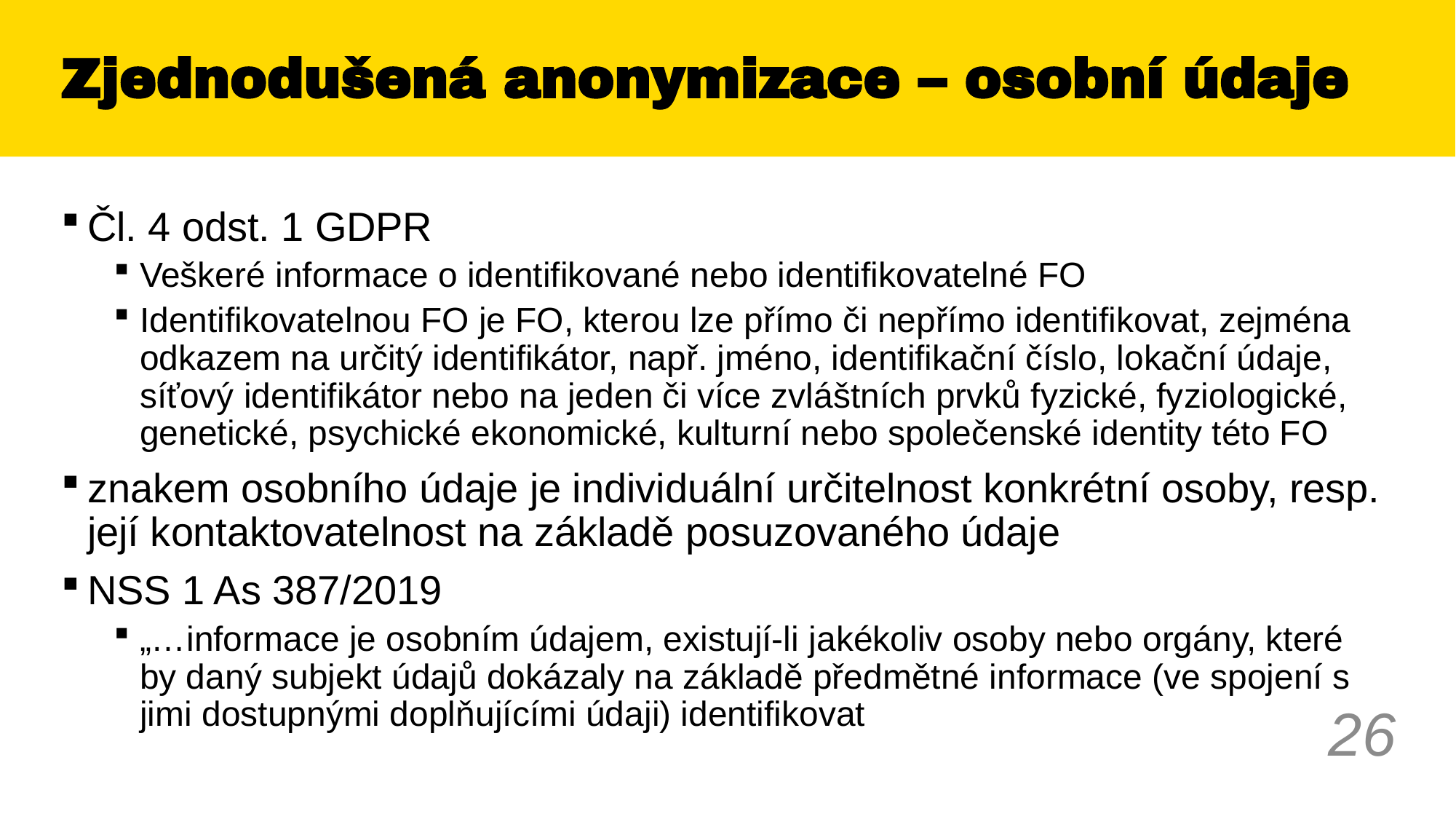

# Zjednodušená anonymizace – osobní údaje
Čl. 4 odst. 1 GDPR
Veškeré informace o identifikované nebo identifikovatelné FO
Identifikovatelnou FO je FO, kterou lze přímo či nepřímo identifikovat, zejména odkazem na určitý identifikátor, např. jméno, identifikační číslo, lokační údaje, síťový identifikátor nebo na jeden či více zvláštních prvků fyzické, fyziologické, genetické, psychické ekonomické, kulturní nebo společenské identity této FO
znakem osobního údaje je individuální určitelnost konkrétní osoby, resp. její kontaktovatelnost na základě posuzovaného údaje
NSS 1 As 387/2019
„…informace je osobním údajem, existují-li jakékoliv osoby nebo orgány, které by daný subjekt údajů dokázaly na základě předmětné informace (ve spojení s jimi dostupnými doplňujícími údaji) identifikovat
26